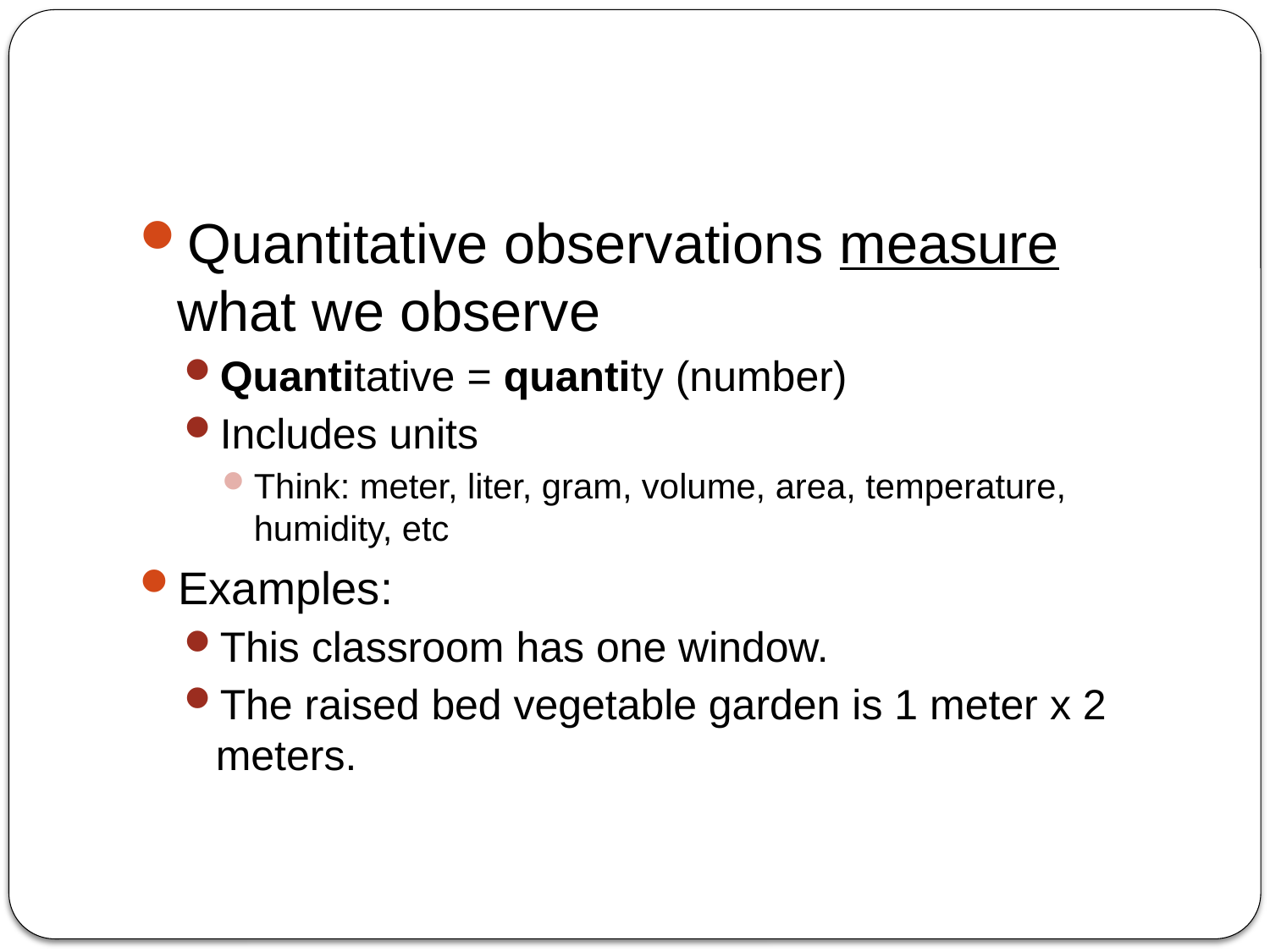

#
Quantitative observations measure what we observe
Quantitative = quantity (number)
Includes units
Think: meter, liter, gram, volume, area, temperature, humidity, etc
Examples:
This classroom has one window.
The raised bed vegetable garden is 1 meter x 2 meters.